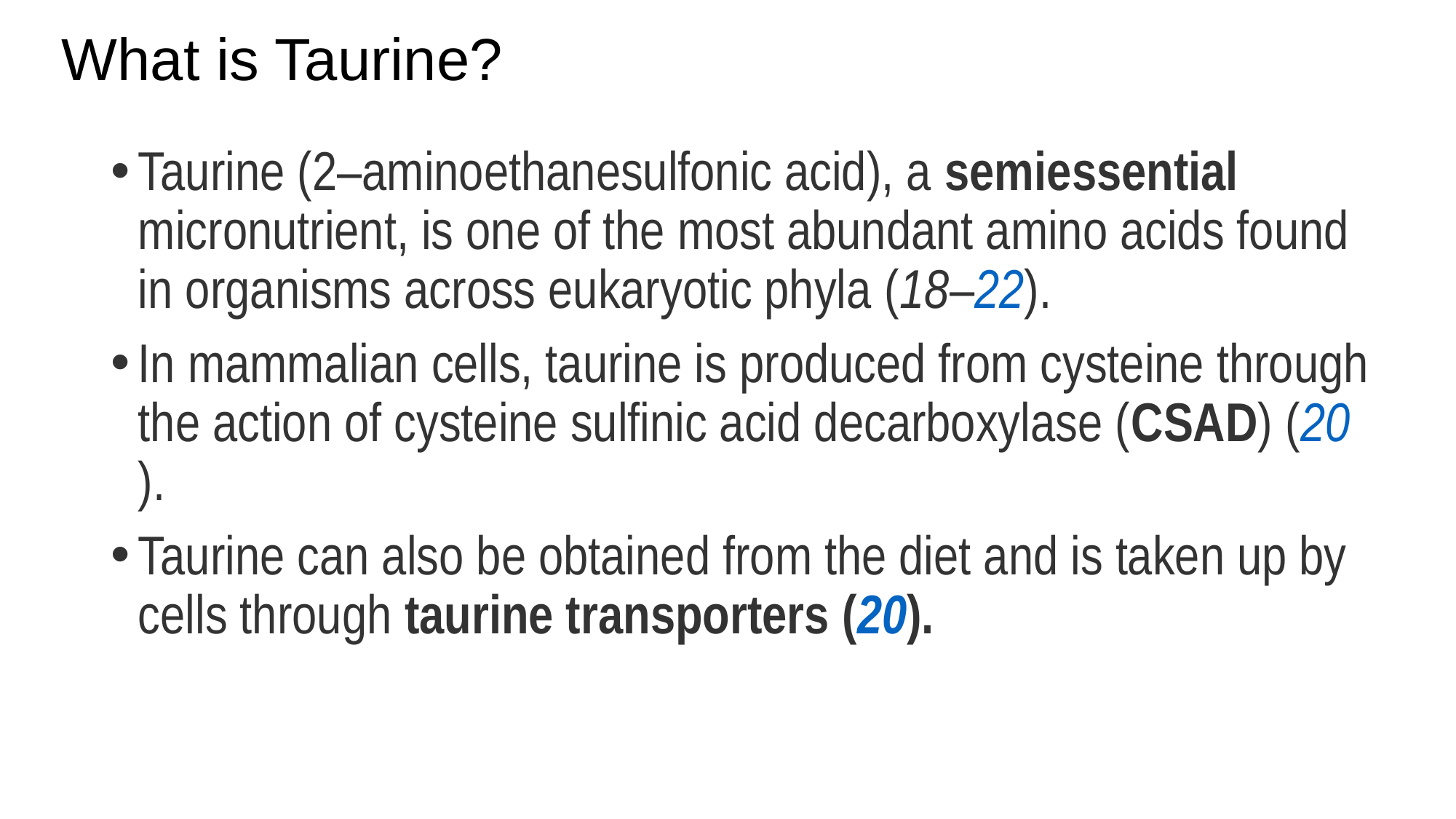

# What is Taurine?
Taurine (2–aminoethanesulfonic acid), a semiessential micronutrient, is one of the most abundant amino acids found in organisms across eukaryotic phyla (18–22).
In mammalian cells, taurine is produced from cysteine through the action of cysteine sulfinic acid decarboxylase (CSAD) (20).
Taurine can also be obtained from the diet and is taken up by cells through taurine transporters (20).